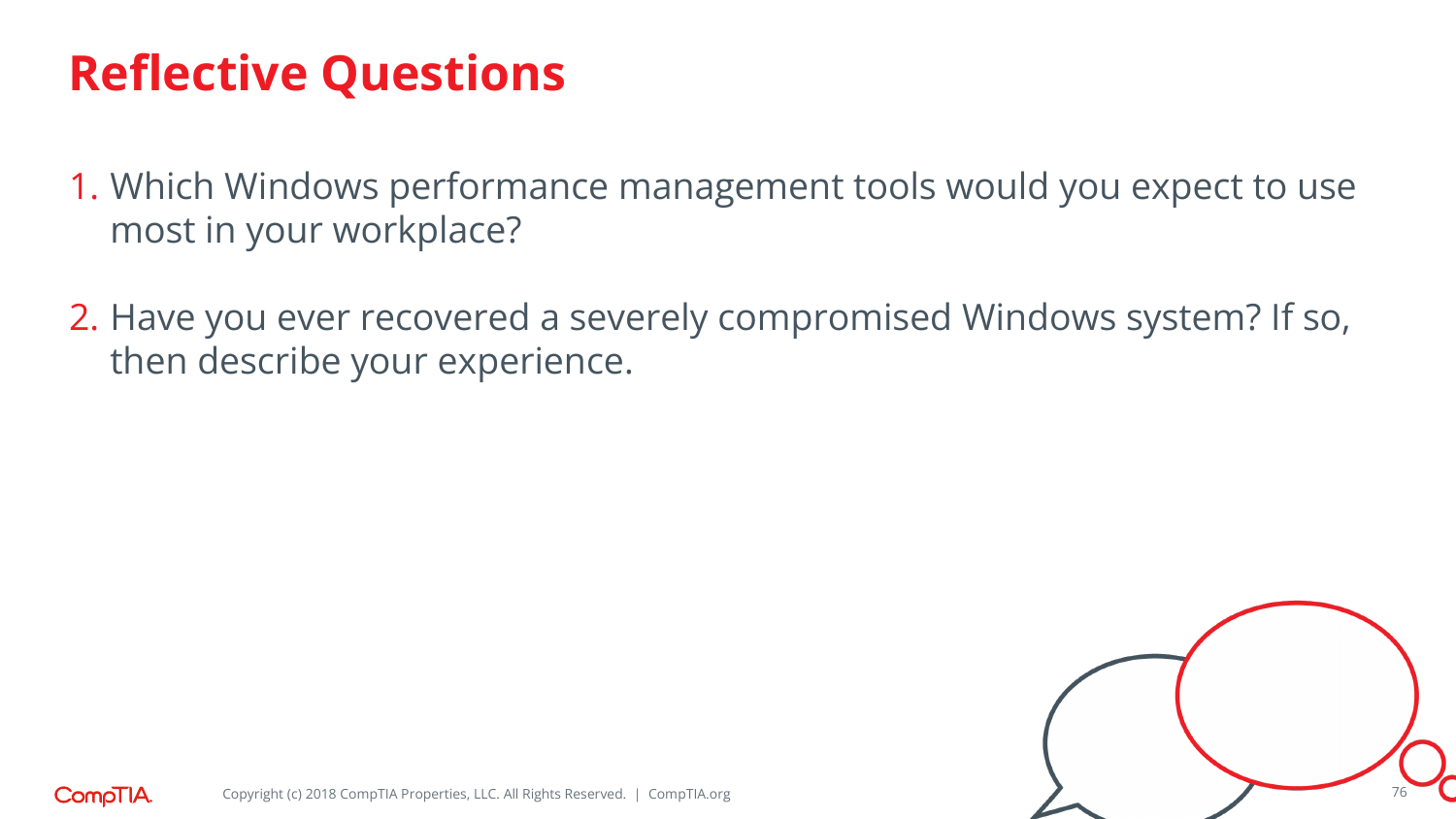

Which Windows performance management tools would you expect to use most in your workplace?
Have you ever recovered a severely compromised Windows system? If so, then describe your experience.
76